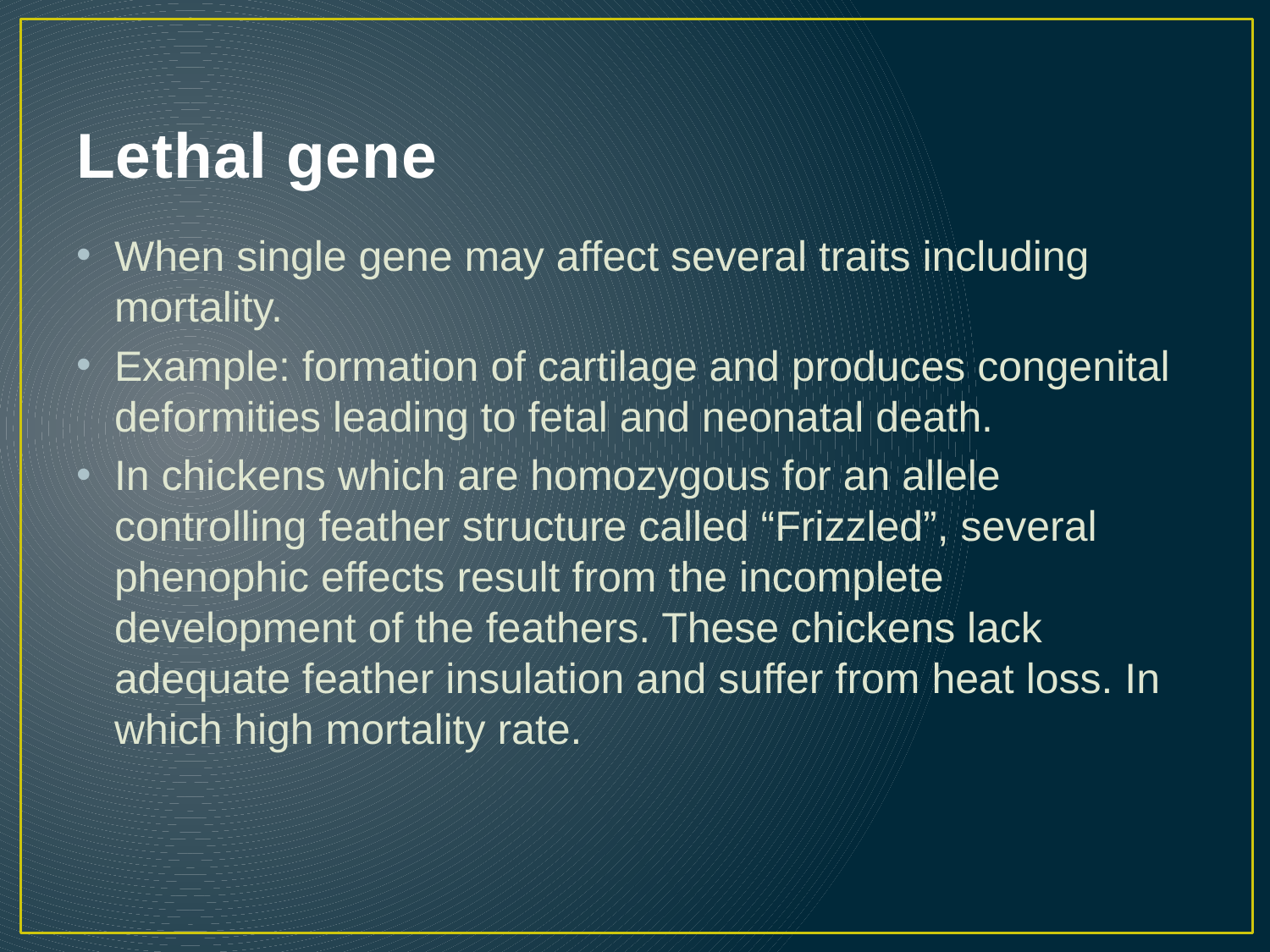

# Lethal gene
When single gene may affect several traits including mortality.
Example: formation of cartilage and produces congenital deformities leading to fetal and neonatal death.
In chickens which are homozygous for an allele controlling feather structure called “Frizzled”, several phenophic effects result from the incomplete development of the feathers. These chickens lack adequate feather insulation and suffer from heat loss. In which high mortality rate.